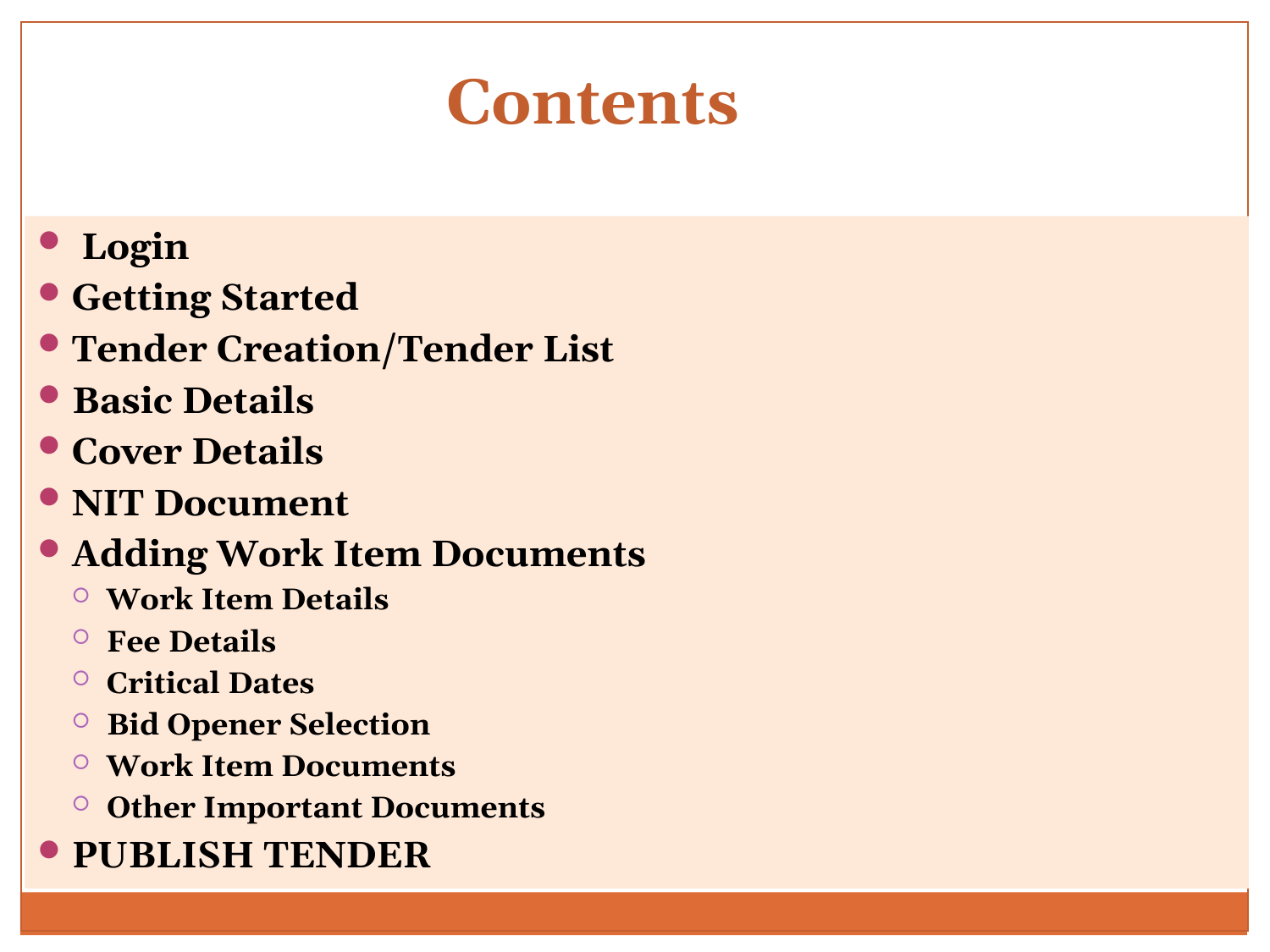

Contents
 Login
Getting Started
Tender Creation/Tender List
Basic Details
Cover Details
NIT Document
Adding Work Item Documents
Work Item Details
Fee Details
Critical Dates
Bid Opener Selection
Work Item Documents
Other Important Documents
PUBLISH TENDER